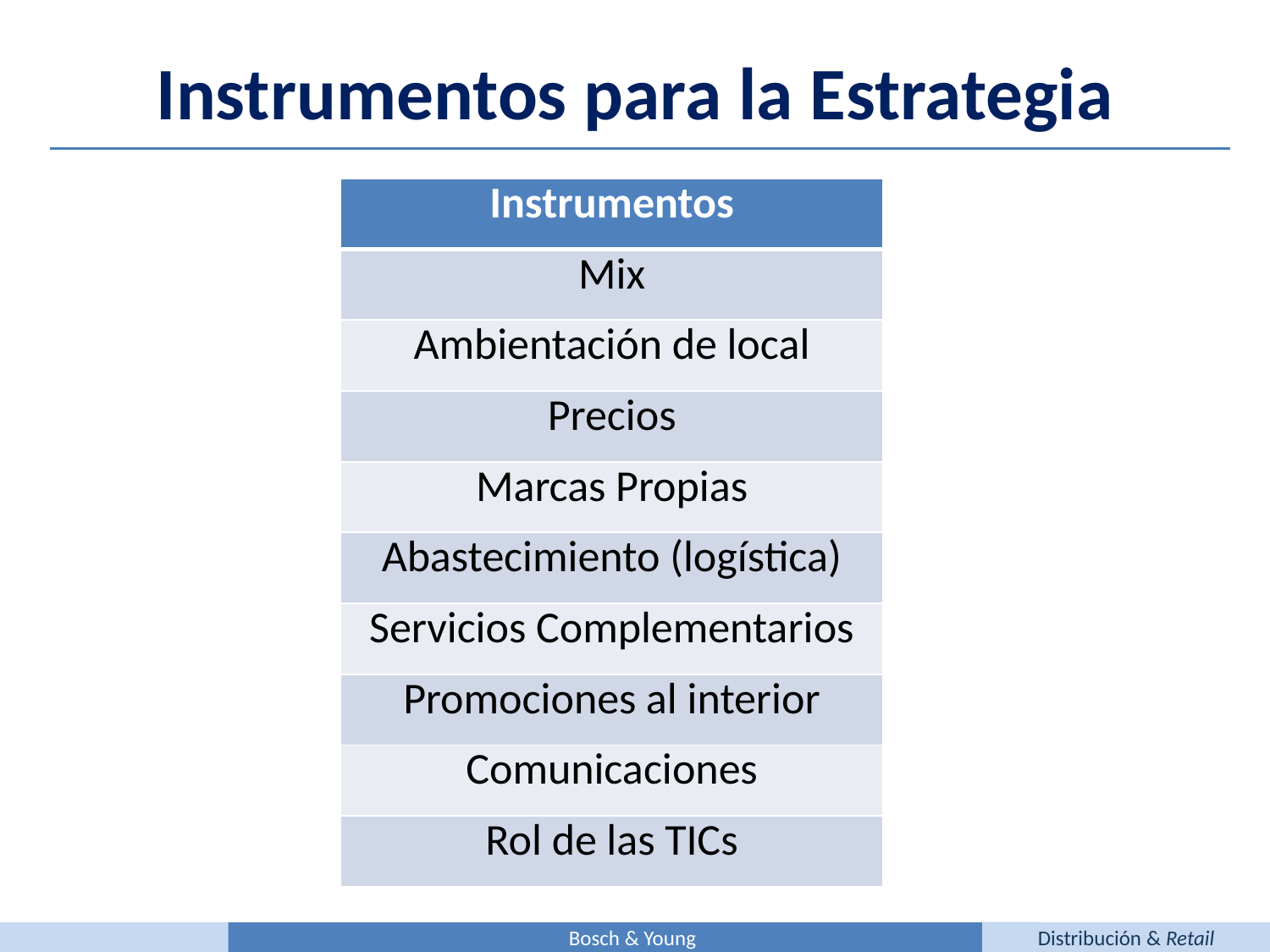

Instrumentos para la Estrategia
| Instrumentos |
| --- |
| Mix |
| Ambientación de local |
| Precios |
| Marcas Propias |
| Abastecimiento (logística) |
| Servicios Complementarios |
| Promociones al interior |
| Comunicaciones |
| Rol de las TICs |

Bosch & Young
Distribución & Retail